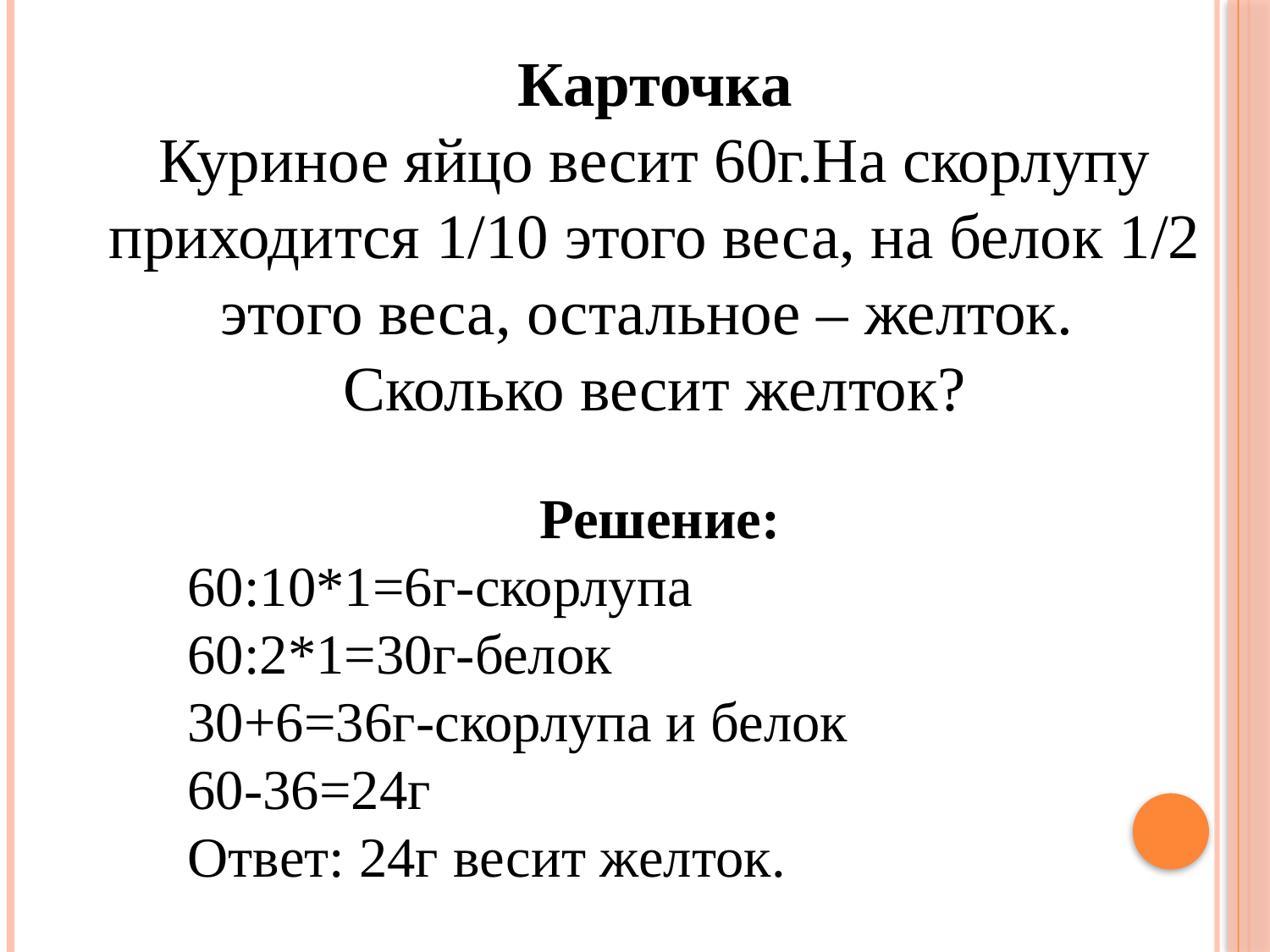

Карточка
Куриное яйцо весит 60г.На скорлупу приходится 1/10 этого веса, на белок 1/2 этого веса, остальное – желток.
Сколько весит желток?
Решение:
60:10*1=6г-скорлупа
60:2*1=30г-белок
30+6=36г-скорлупа и белок
60-36=24г
Ответ: 24г весит желток.